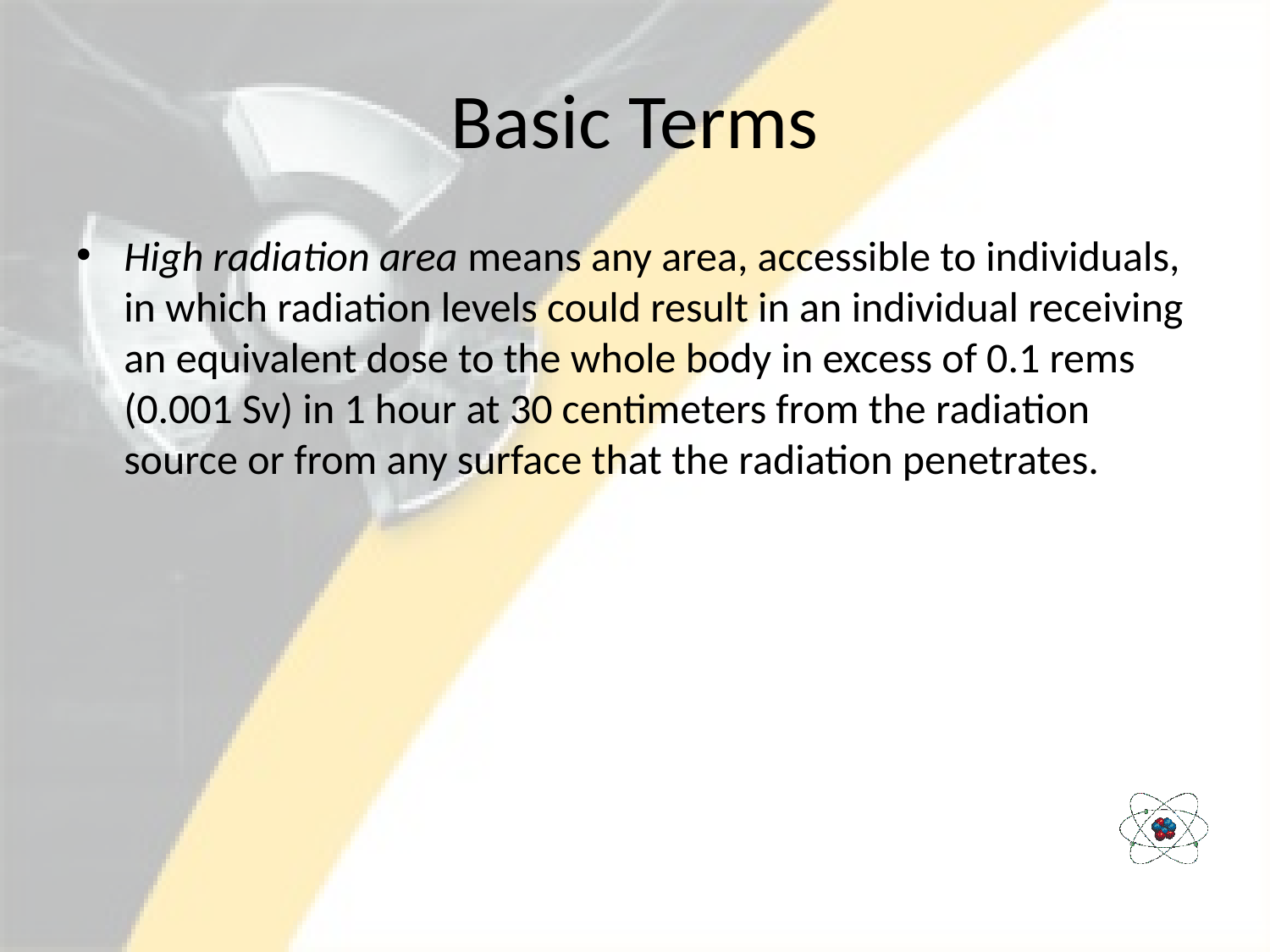

# Basic Terms
High radiation area means any area, accessible to individuals, in which radiation levels could result in an individual receiving an equivalent dose to the whole body in excess of 0.1 rems (0.001 Sv) in 1 hour at 30 centimeters from the radiation source or from any surface that the radiation penetrates.